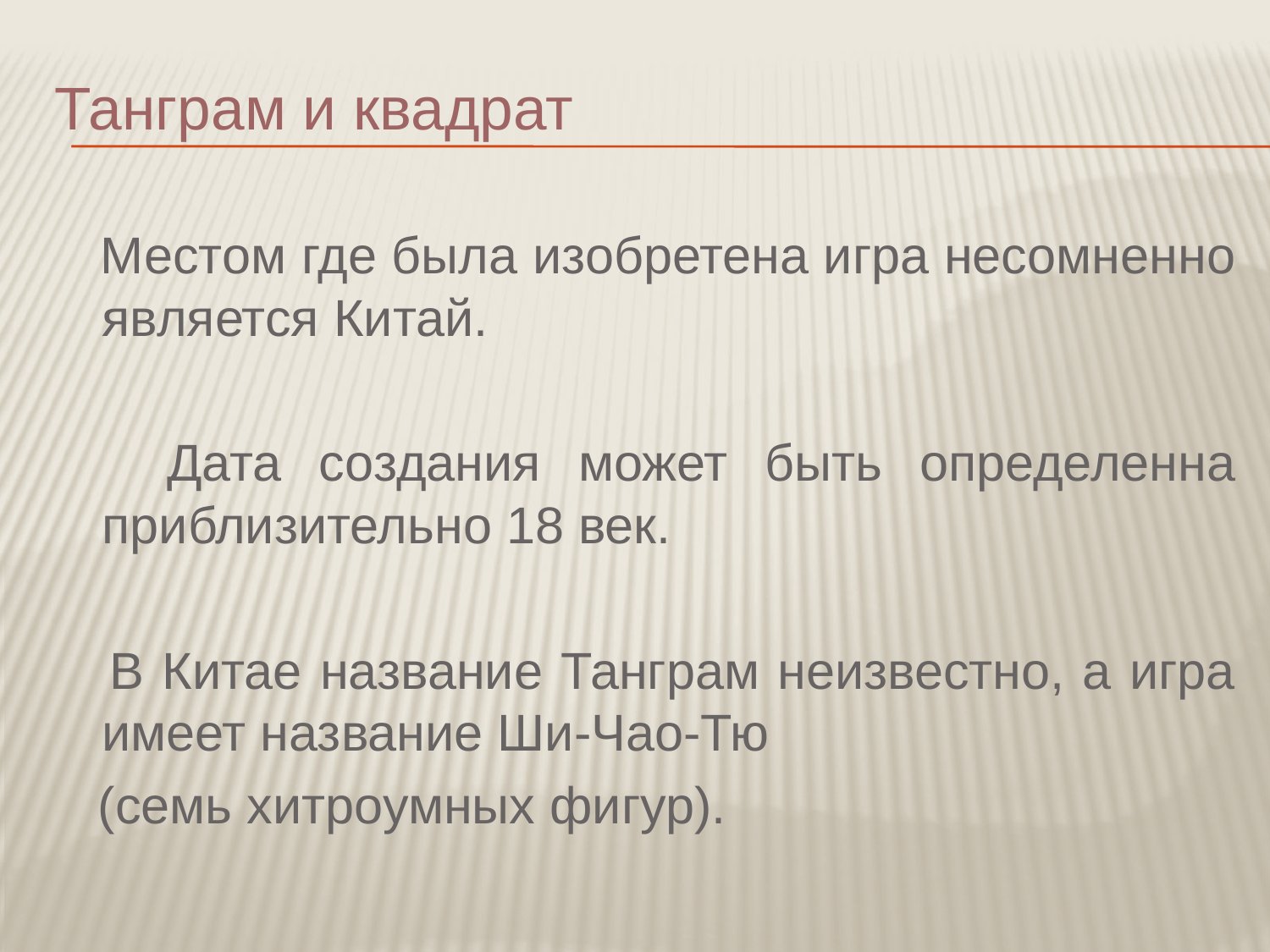

# Танграм и квадрат
   Местом где была изобретена игра несомненно является Китай.

   Дата создания может быть определенна приблизительно 18 век.

   В Китае название Танграм неизвестно, а игра имеет название Ши-Чао-Тю
   (семь хитроумных фигур).